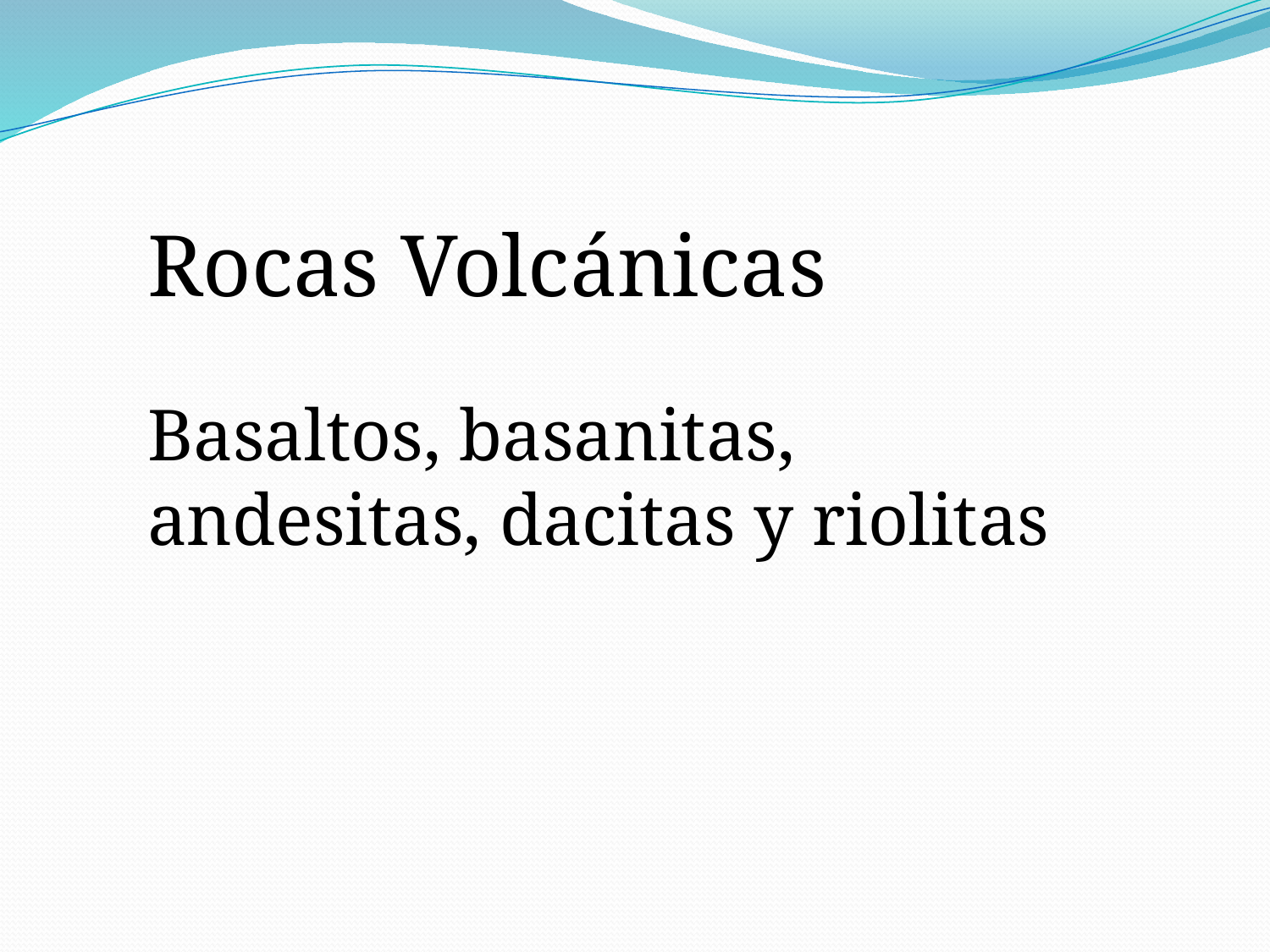

Rocas Volcánicas

Basaltos, basanitas, andesitas, dacitas y riolitas